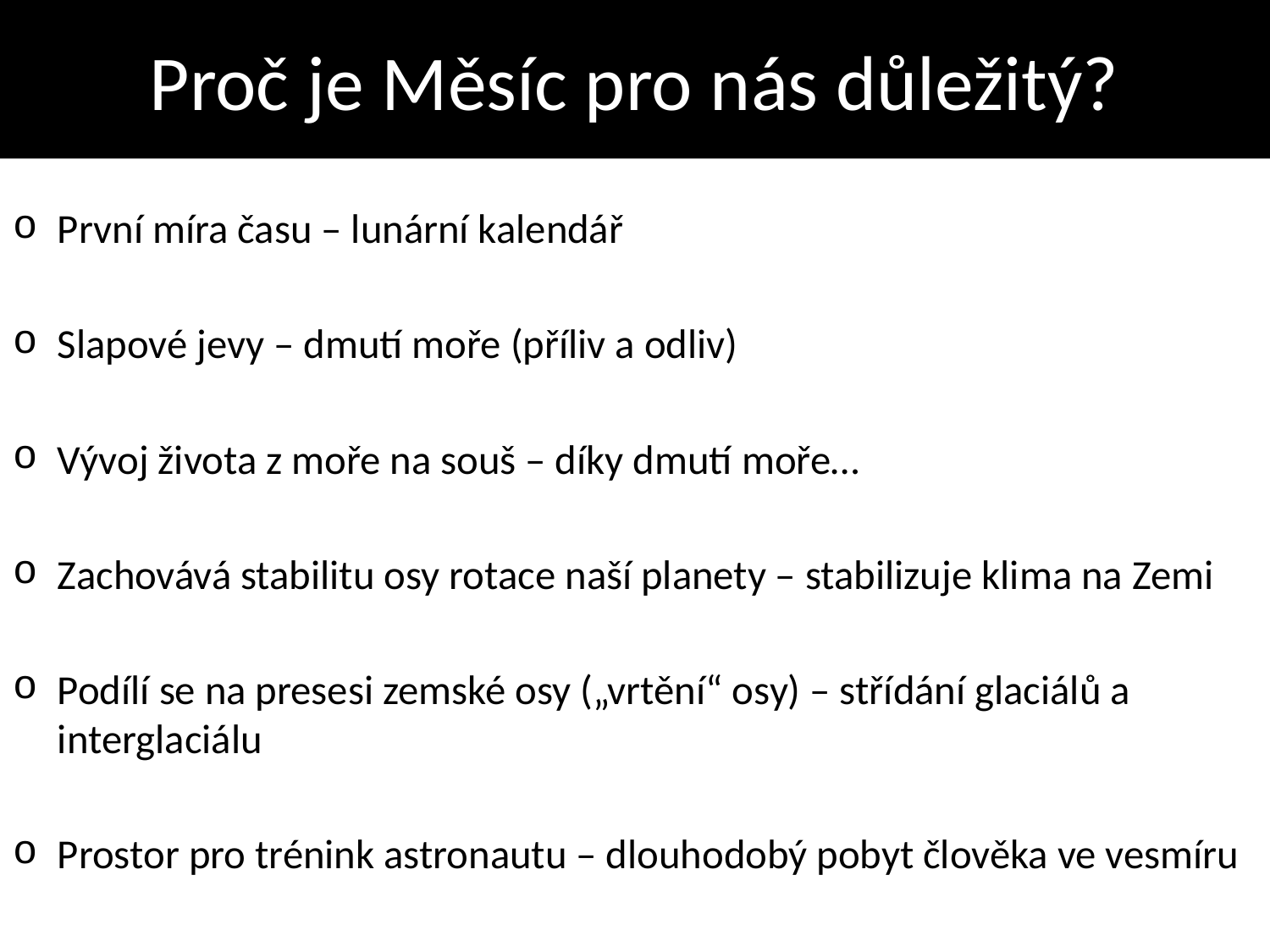

# Proč je Měsíc pro nás důležitý?
První míra času – lunární kalendář

Slapové jevy – dmutí moře (příliv a odliv)

Vývoj života z moře na souš – díky dmutí moře…

Zachovává stabilitu osy rotace naší planety – stabilizuje klima na Zemi

Podílí se na presesi zemské osy („vrtění“ osy) – střídání glaciálů a interglaciálu

Prostor pro trénink astronautu – dlouhodobý pobyt člověka ve vesmíru